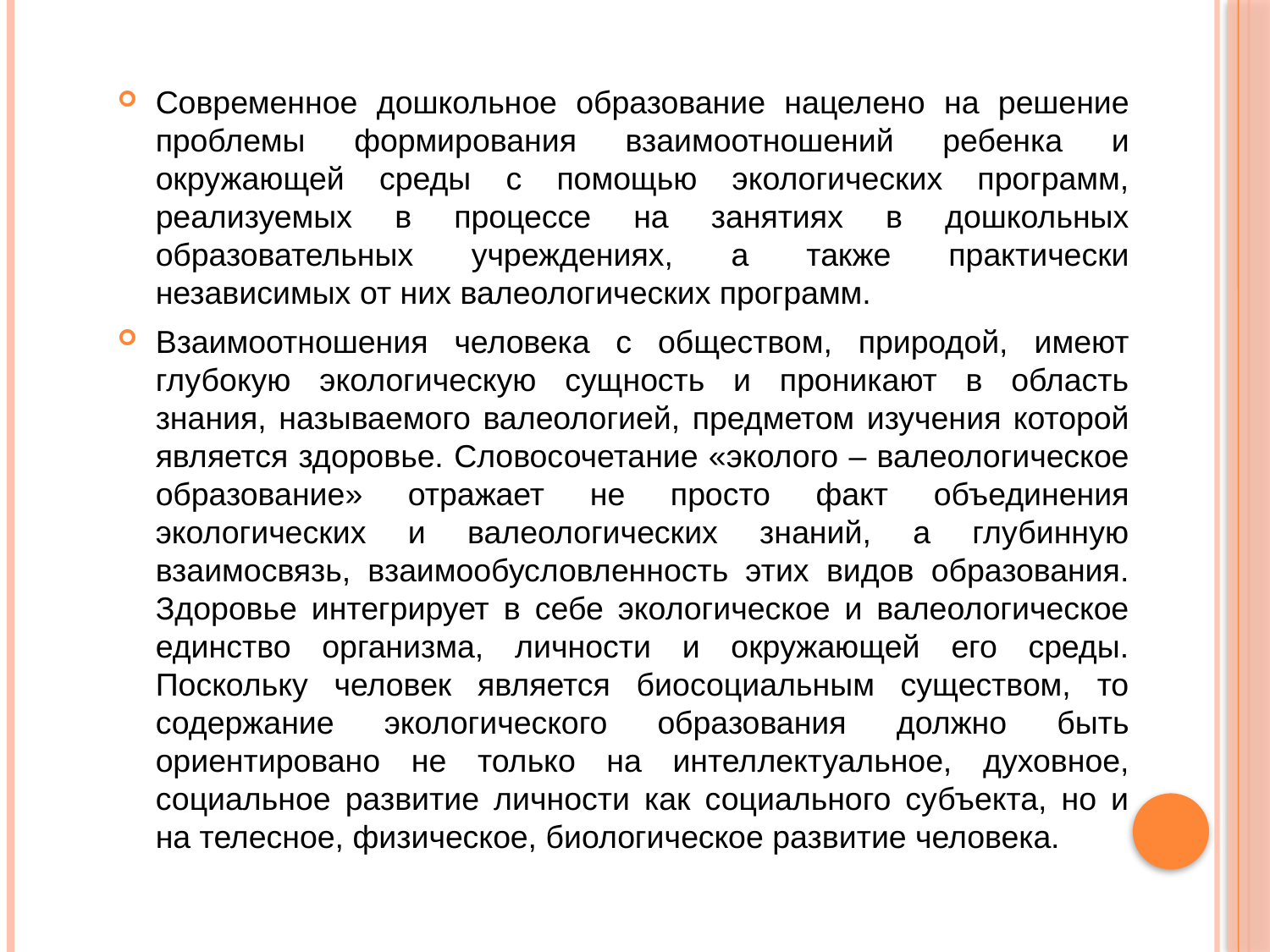

#
Современное дошкольное образование нацелено на решение проблемы формирования взаимоотношений ребенка и окружающей среды с помощью экологических программ, реализуемых в процессе на занятиях в дошкольных образовательных учреждениях, а также практически независимых от них валеологических программ.
Взаимоотношения человека с обществом, природой, имеют глубокую экологическую сущность и проникают в область знания, называемого валеологией, предметом изучения которой является здоровье. Словосочетание «эколого – валеологическое образование» отражает не просто факт объединения экологических и валеологических знаний, а глубинную взаимосвязь, взаимообусловленность этих видов образования. Здоровье интегрирует в себе экологическое и валеологическое единство организма, личности и окружающей его среды. Поскольку человек является биосоциальным существом, то содержание экологического образования должно быть ориентировано не только на интеллектуальное, духовное, социальное развитие личности как социального субъекта, но и на телесное, физическое, биологическое развитие человека.